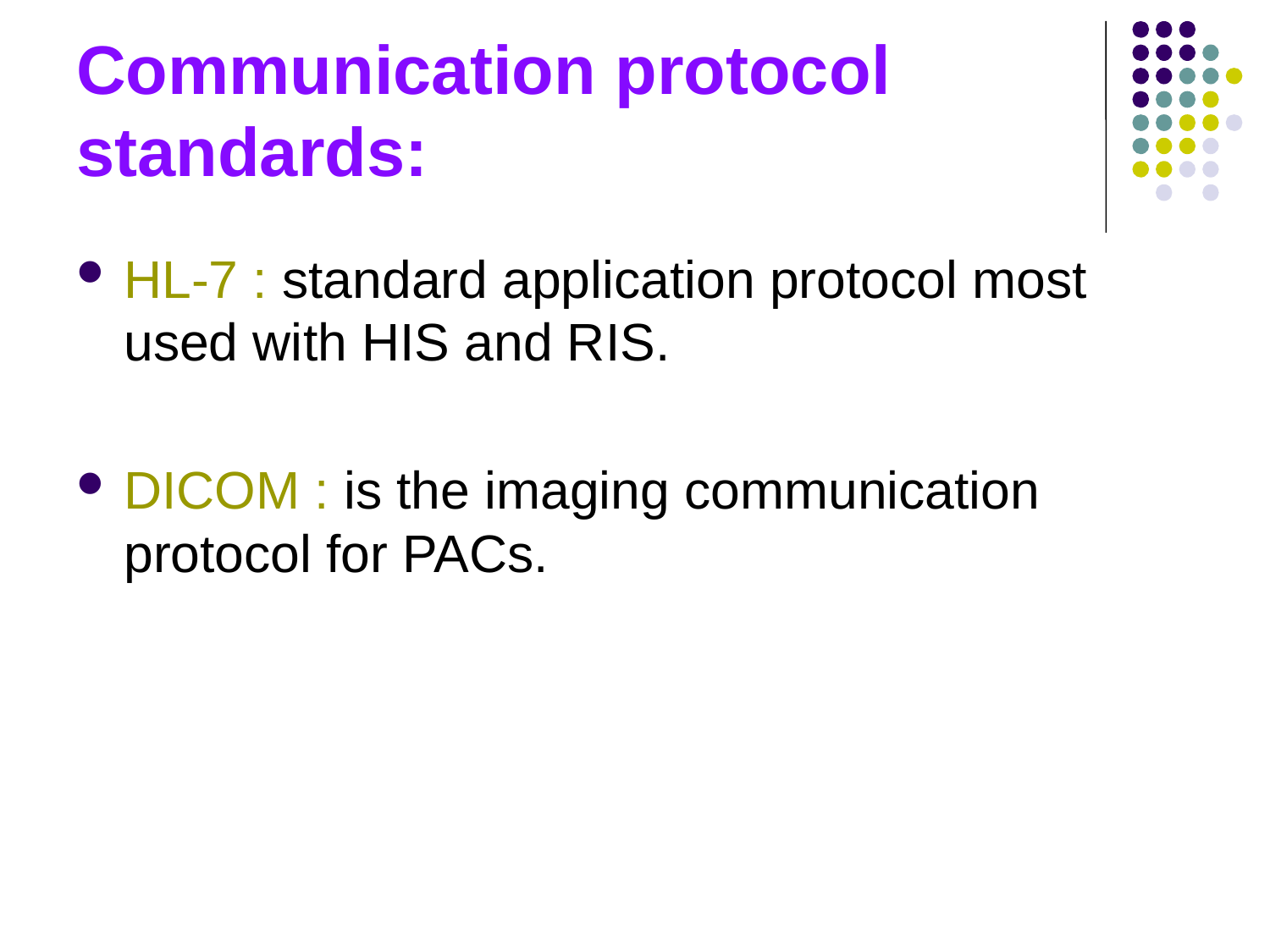

# Communication protocol standards:
HL-7 : standard application protocol most used with HIS and RIS.

DICOM : is the imaging communication protocol for PACs.